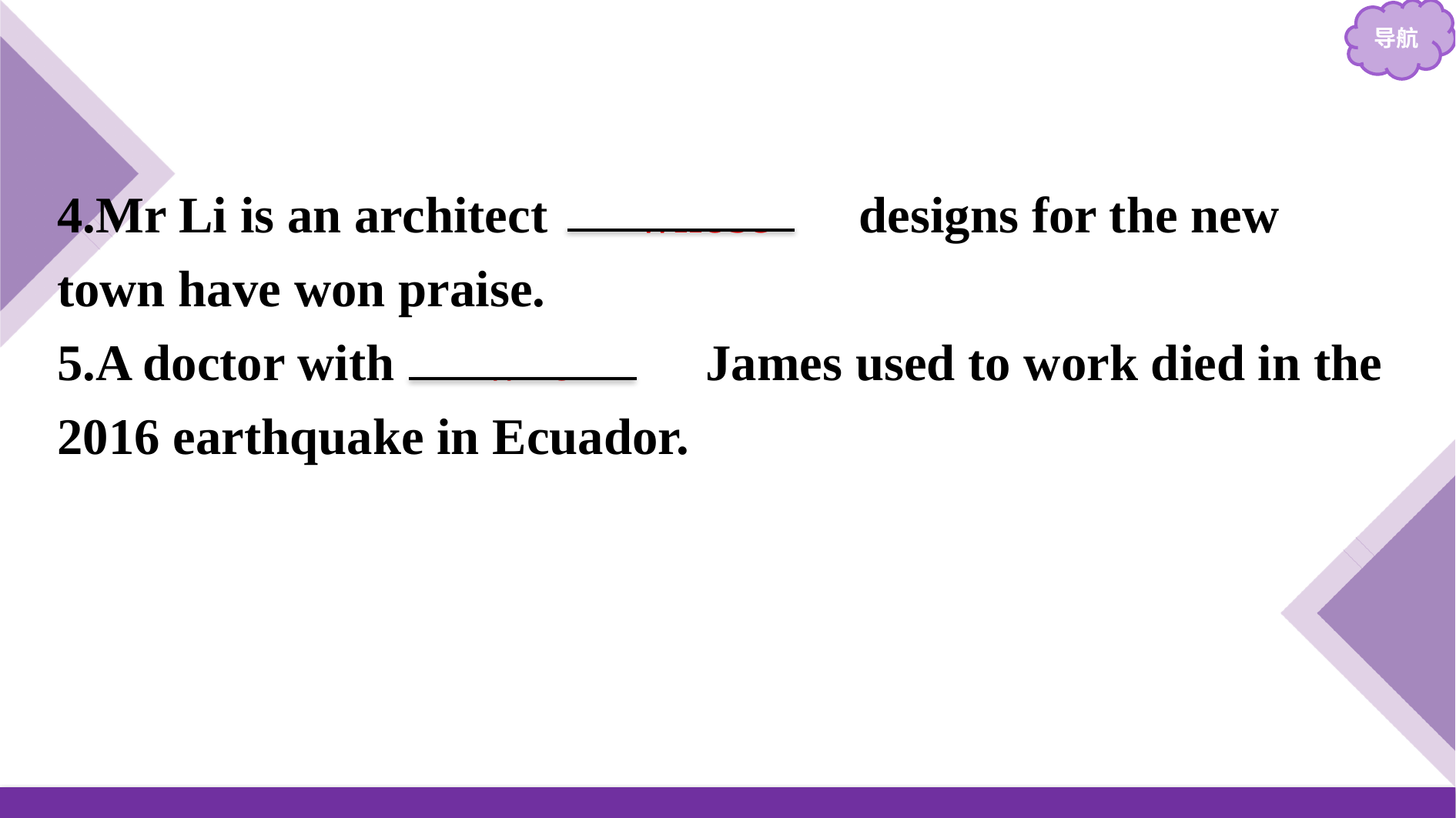

4.Mr Li is an architect 　whose　 designs for the new town have won praise.
5.A doctor with 　whom　 James used to work died in the 2016 earthquake in Ecuador.